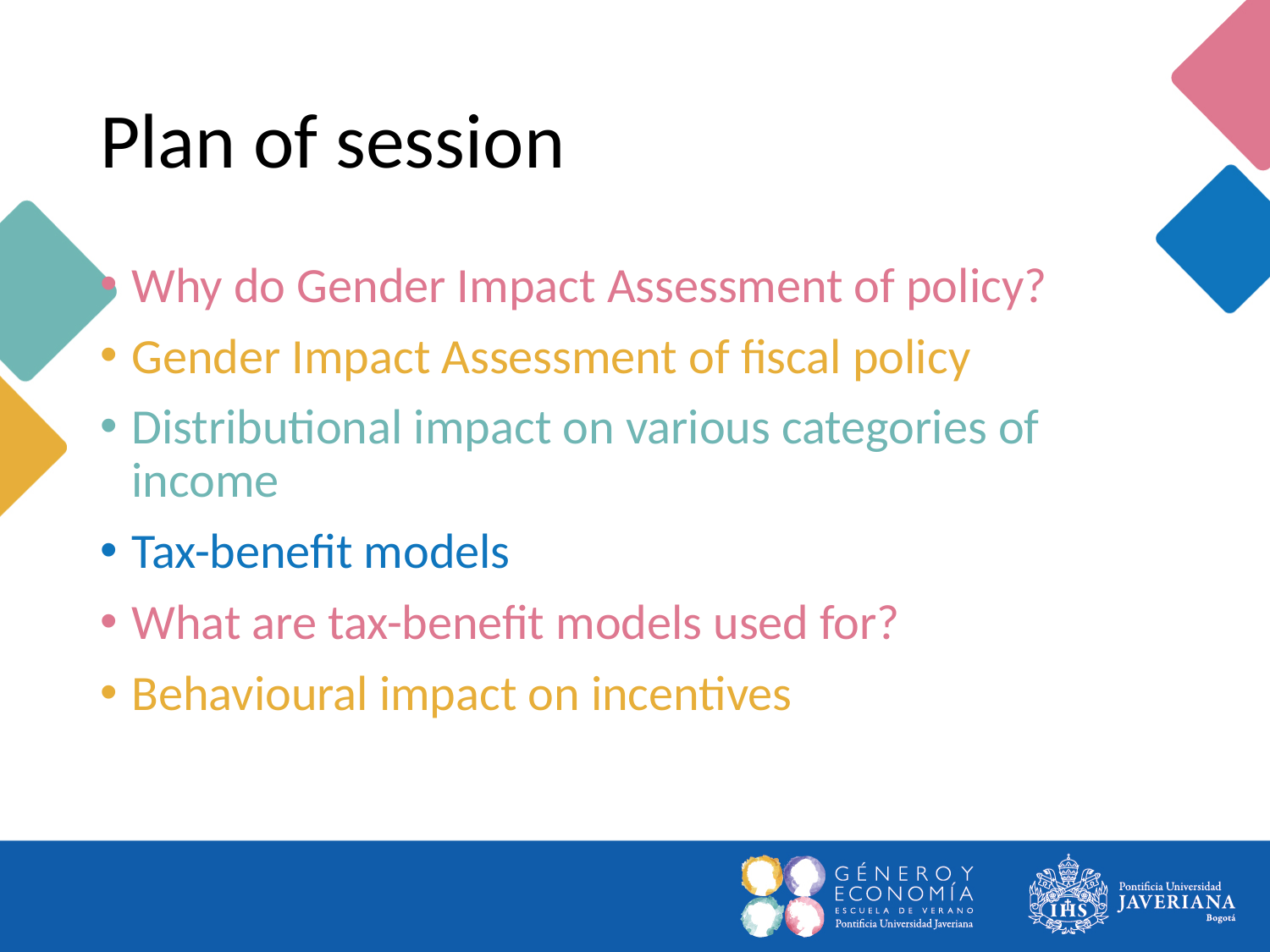

# Plan of session
Why do Gender Impact Assessment of policy?
Gender Impact Assessment of fiscal policy
Distributional impact on various categories of income
Tax-benefit models
What are tax-benefit models used for?
Behavioural impact on incentives